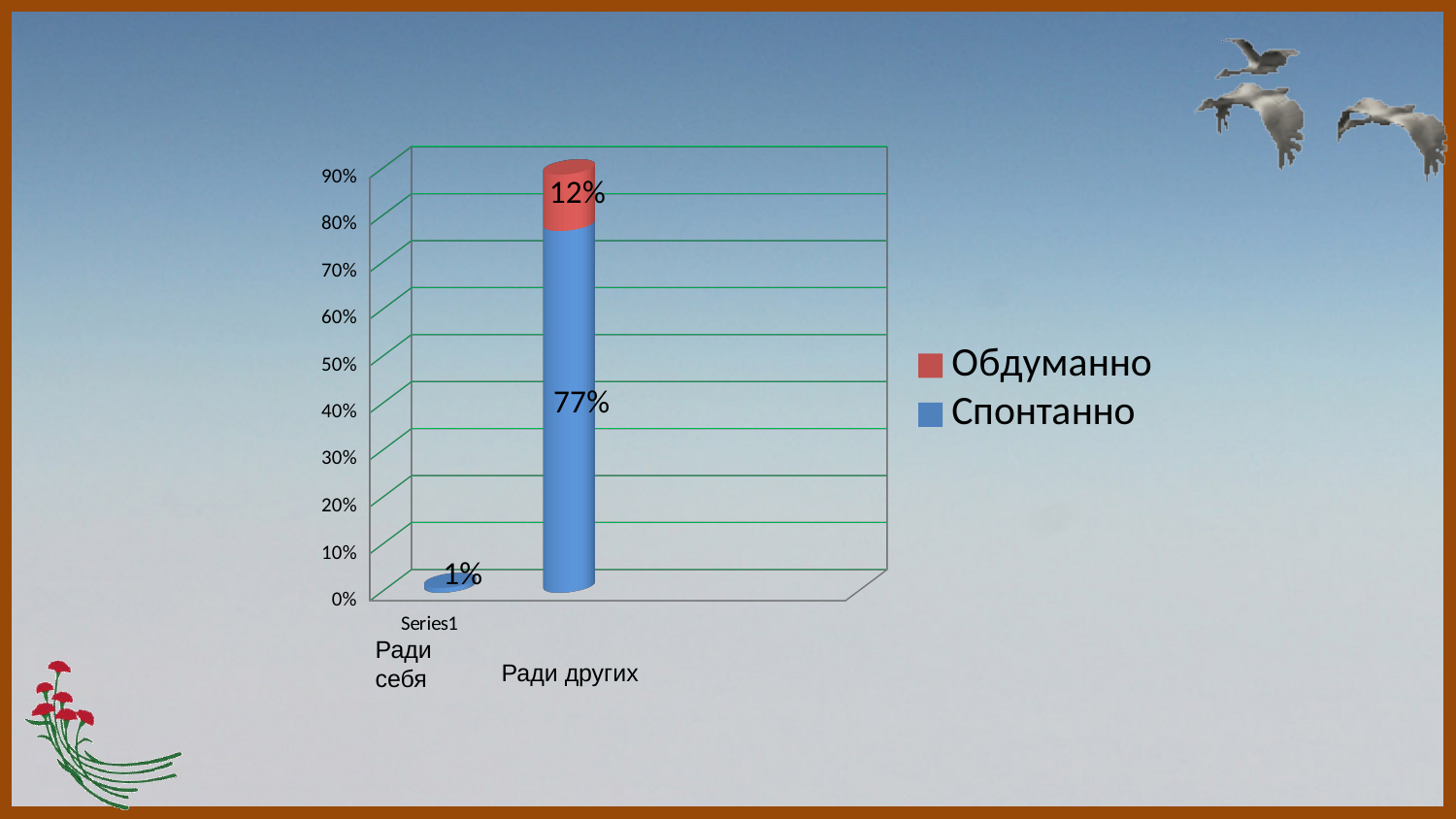

#

[unsupported chart]

Ради себя
Ради других